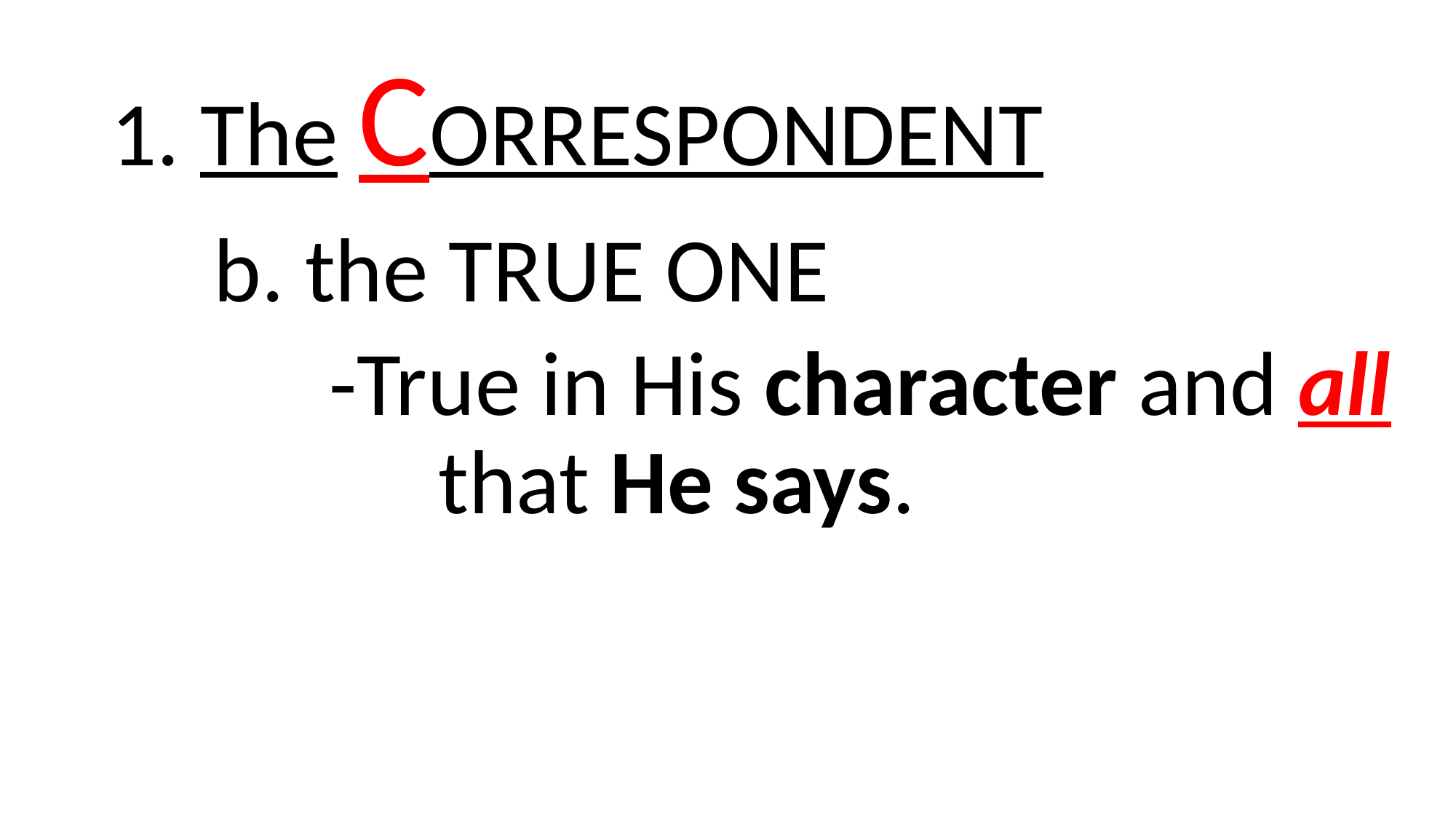

# 1. The CORRESPONDENT
     b. the TRUE ONE
		-True in His character and all 				that He says.